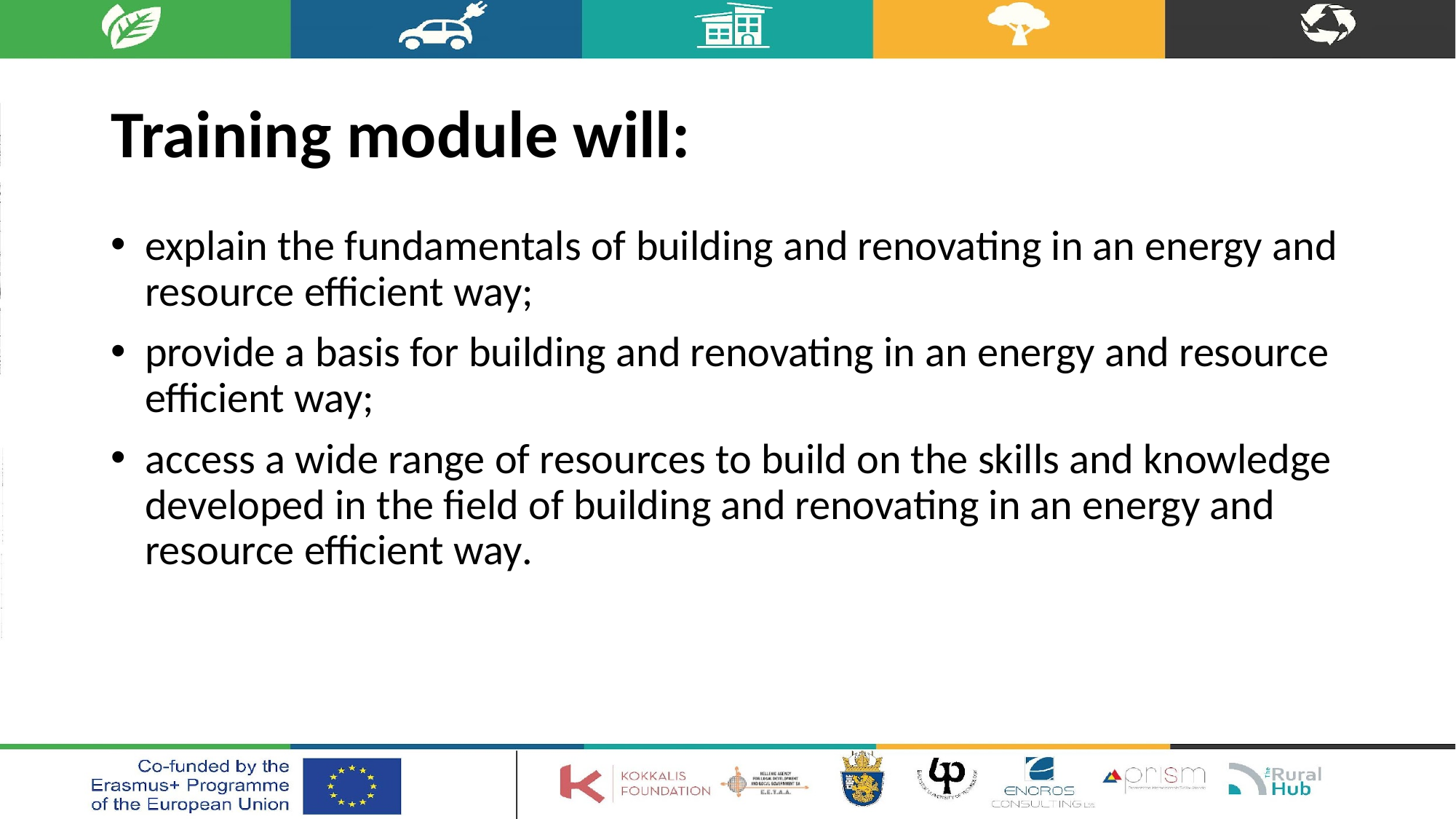

# Training module will:
explain the fundamentals of building and renovating in an energy and resource efficient way;
provide a basis for building and renovating in an energy and resource efficient way;
access a wide range of resources to build on the skills and knowledge developed in the field of building and renovating in an energy and resource efficient way.